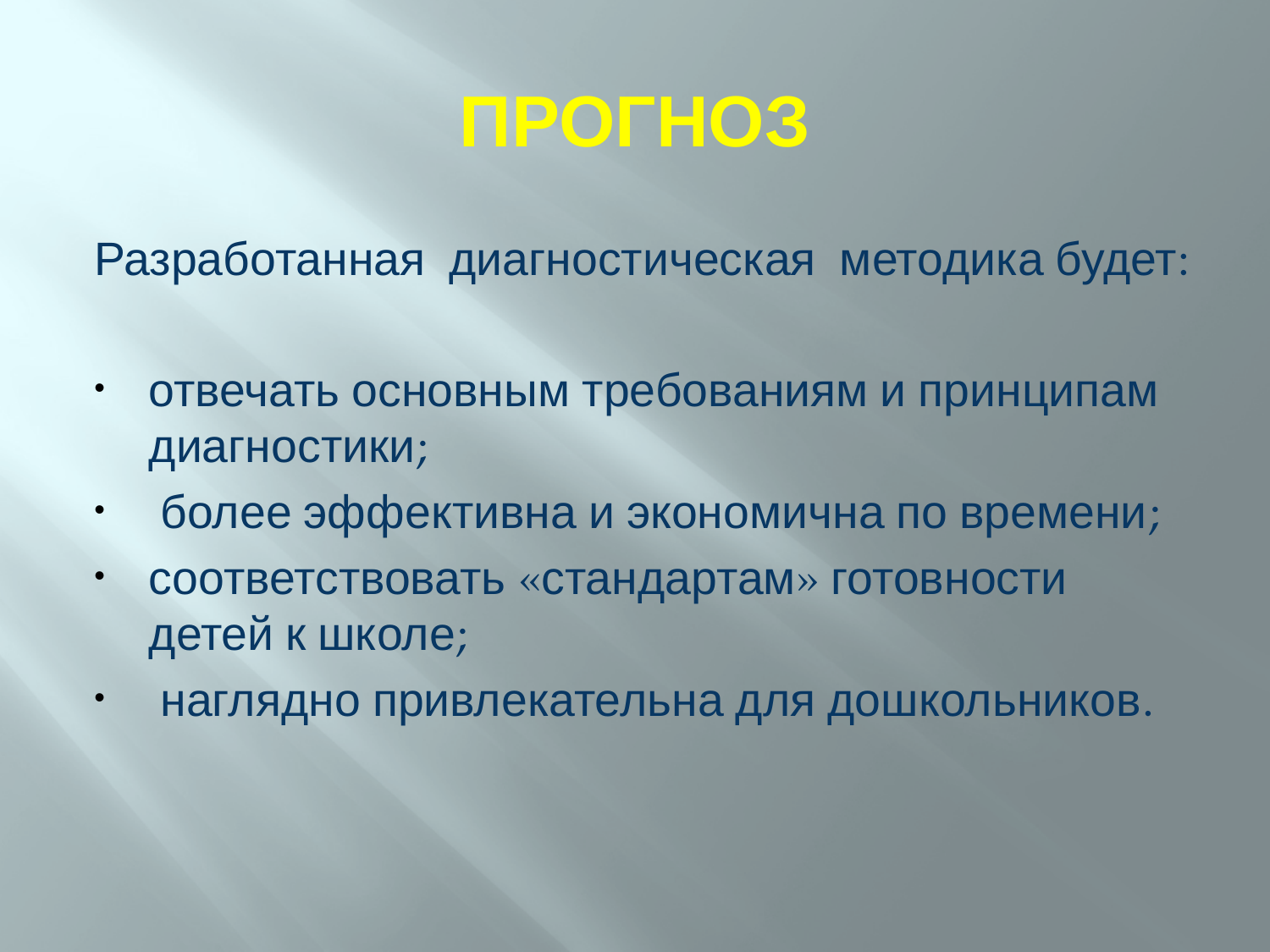

# ПРОГНОЗ
Разработанная  диагностическая  методика будет:

отвечать основным требованиям и принципам диагностики;
 более эффективна и экономична по времени;
соответствовать «стандартам» готовности детей к школе;
 наглядно привлекательна для дошкольников.